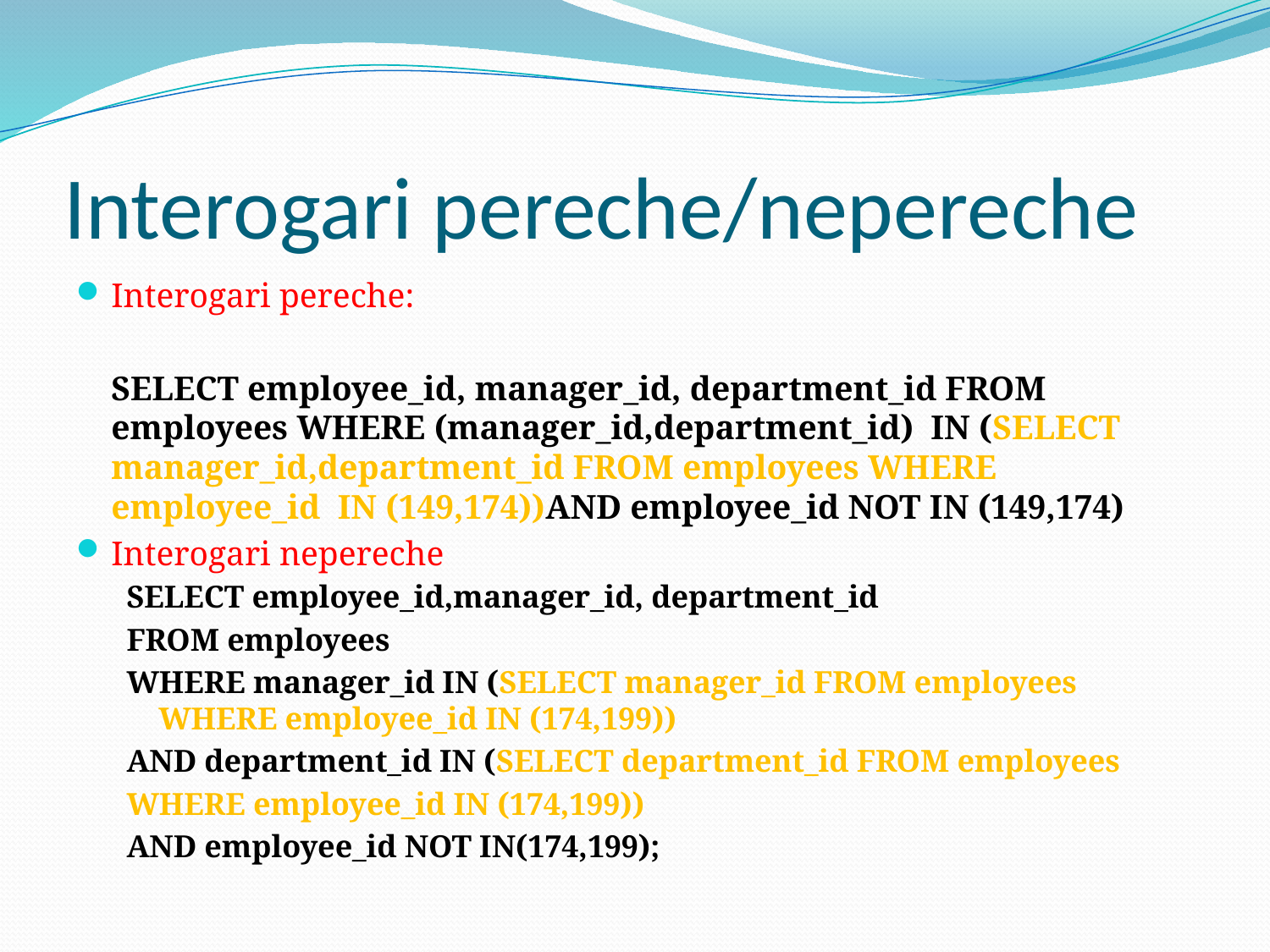

# Interogari pereche/nepereche
Interogari pereche:

	SELECT employee_id, manager_id, department_id FROM employees WHERE (manager_id,department_id)  IN (SELECT manager_id,department_id FROM employees WHERE  employee_id  IN (149,174))AND employee_id NOT IN (149,174)
Interogari nepereche
SELECT employee_id,manager_id, department_id
FROM employees
WHERE manager_id IN (SELECT manager_id FROM employees WHERE employee_id IN (174,199))
AND department_id IN (SELECT department_id FROM employees
WHERE employee_id IN (174,199))
AND employee_id NOT IN(174,199);